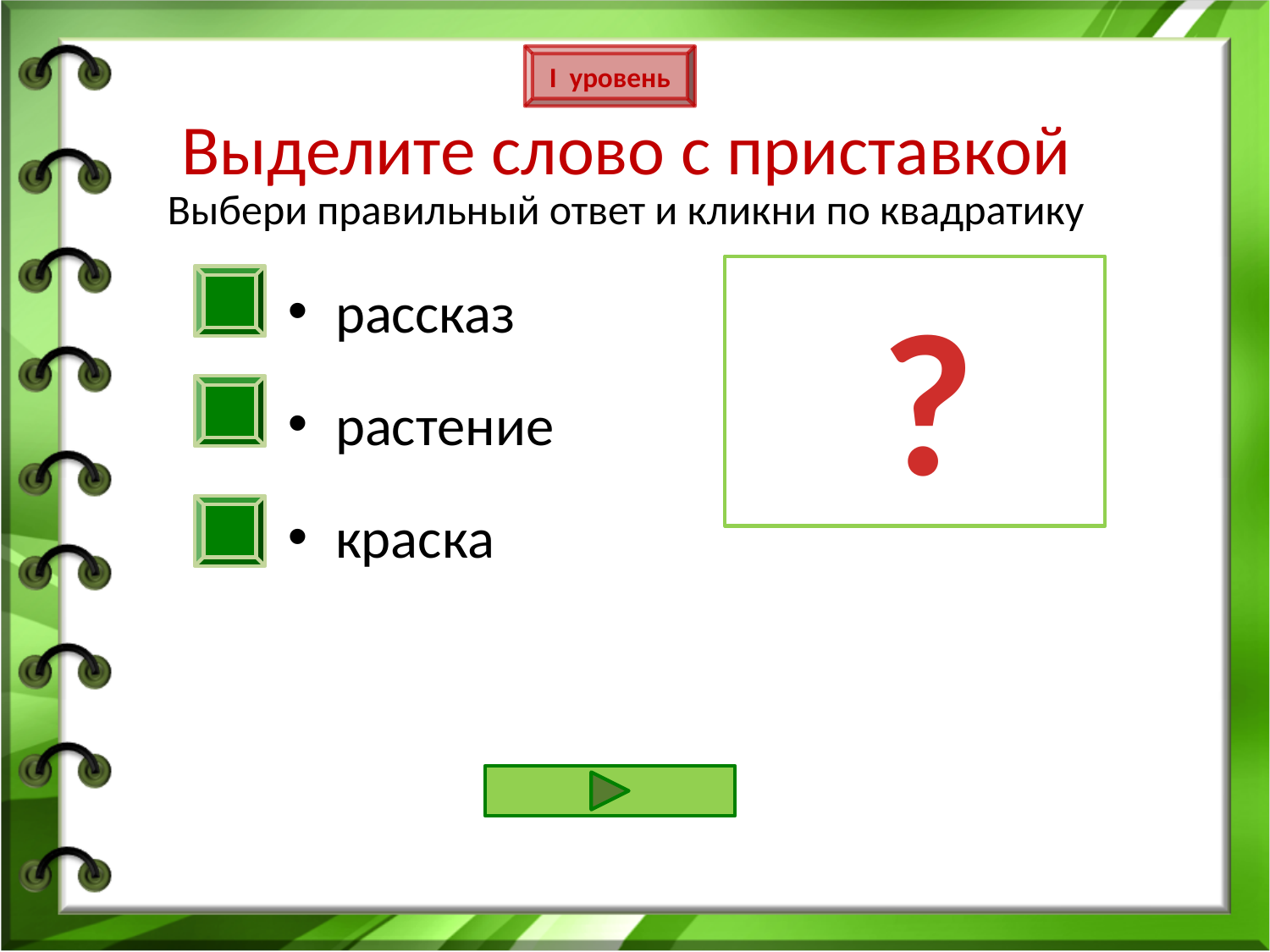

I  уровень
# Выделите слово с приставкой
Выбери правильный ответ и кликни по квадратику
рассказ
растение
краска

?
НЕВЕРНО краска

ВЕРНО рассказ

НЕВЕРНО растение